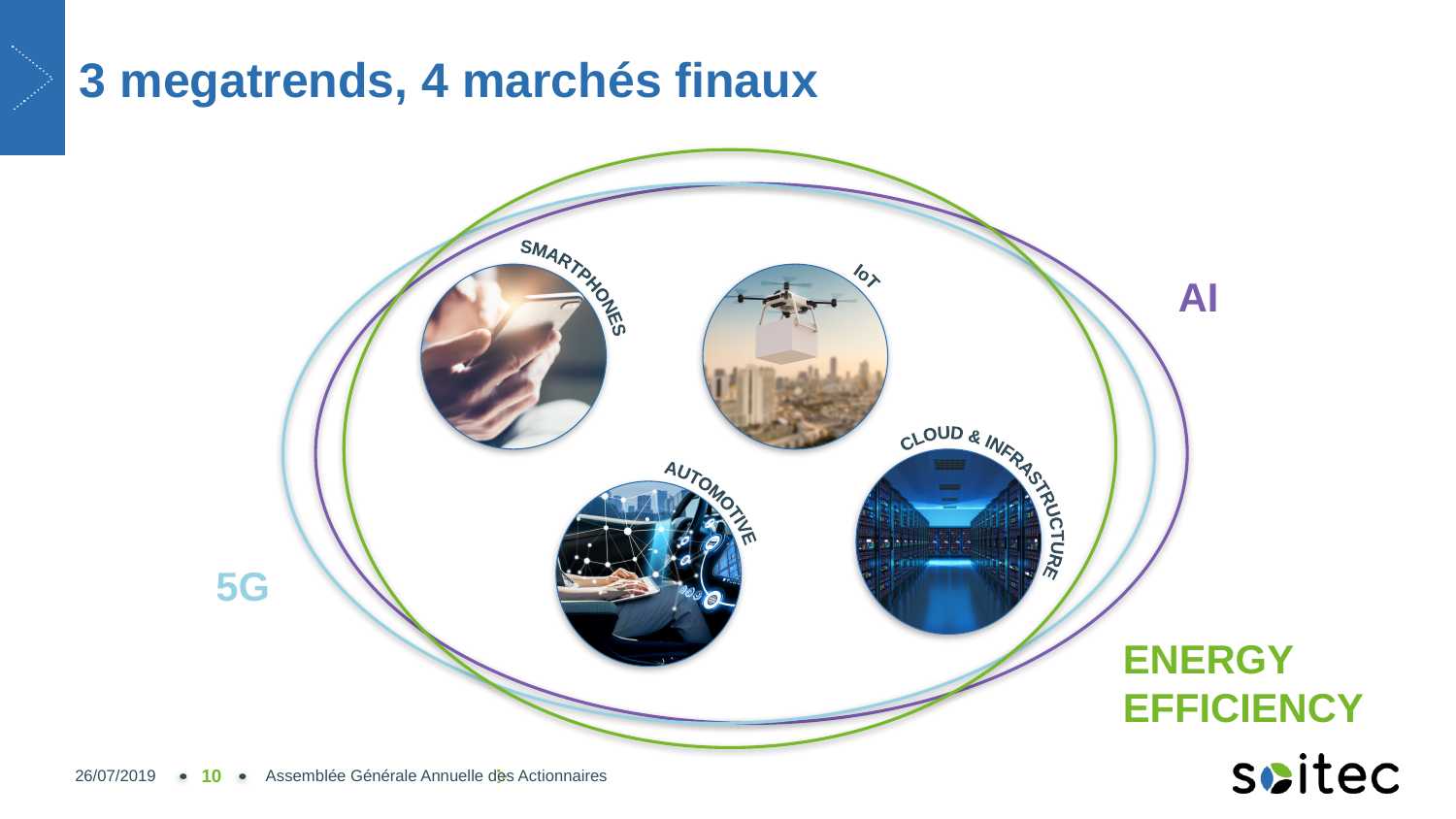

# 3 megatrends, 4 marchés finaux

ENERGY
EFFICIENCY

AI

5G
SMARTPHONES

IoT

CLOUD & INFRASTRUCTURE

AUTOMOTIVE

10
26/07/2019
Assemblée Générale Annuelle des Actionnaires